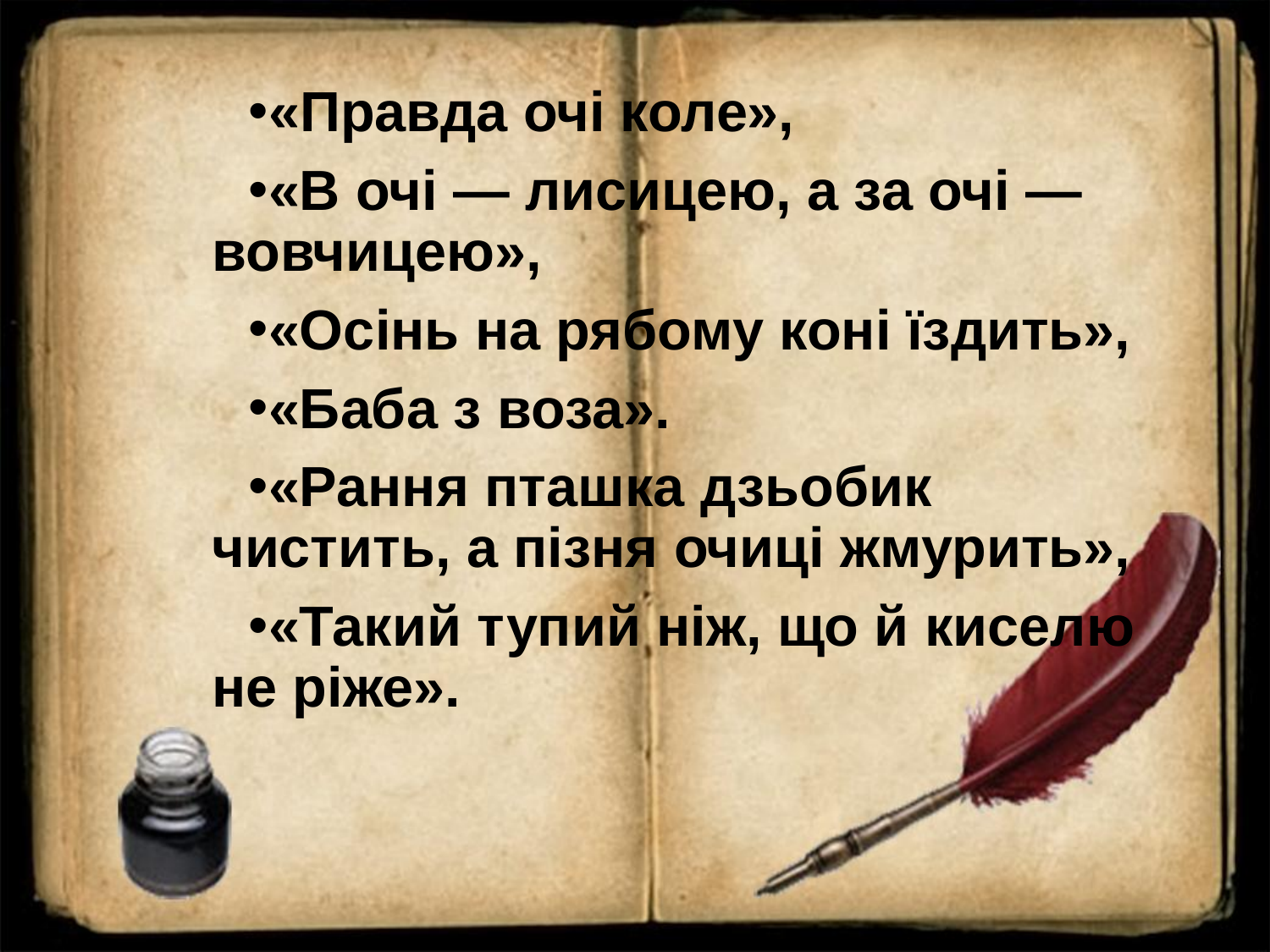

«Правда очі коле»,
«В очі — лисицею, а за очі — вовчицею»,
«Осінь на рябому коні їздить»,
«Баба з воза».
«Рання пташка дзьобик чистить, а пізня очиці жмурить»,
«Такий тупий ніж, що й киселю не ріже».